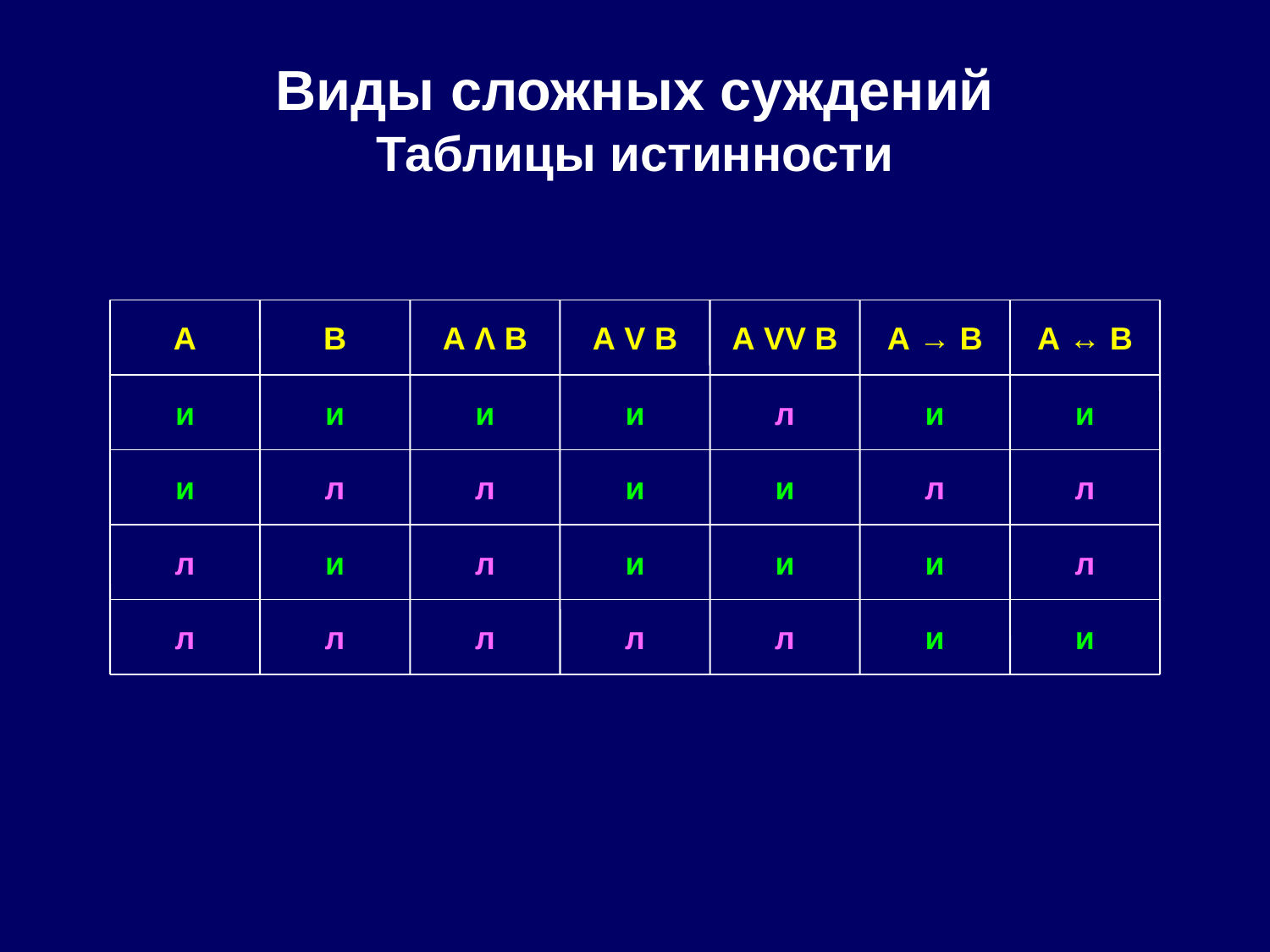

# Виды сложных суждений Таблицы истинности
A

B

A Λ B

A V B

A VV B

A → B

A ↔ B

и
и
и
и
л
и
и
и
л
л
и
и
л
л
л
и
л
и
и
и
л
л
л
л
л
л
и
и